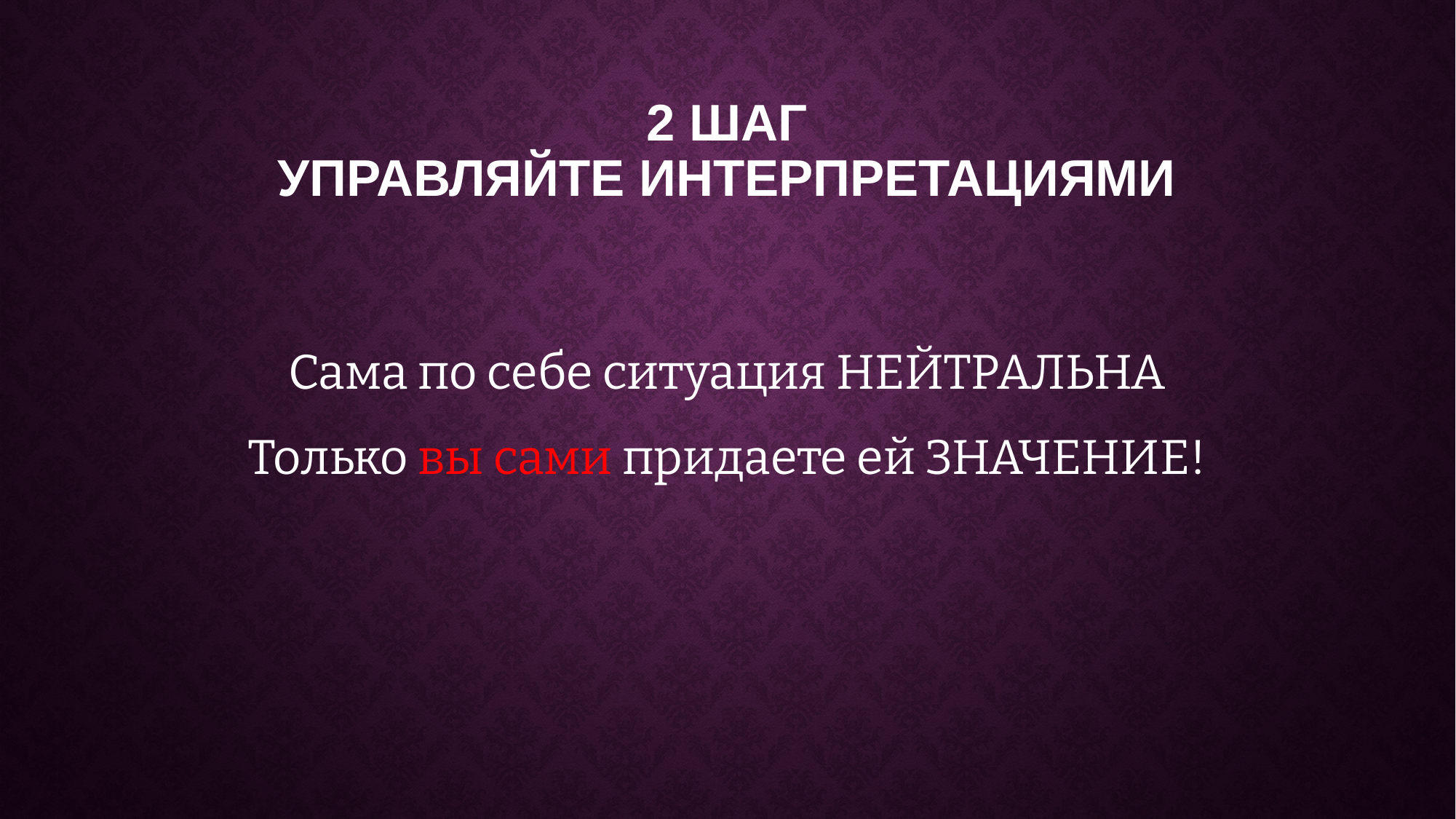

# 2 шаг Управляйте интерпретациями

Сама по себе ситуация НЕЙТРАЛЬНА
Только вы сами придаете ей ЗНАЧЕНИЕ!